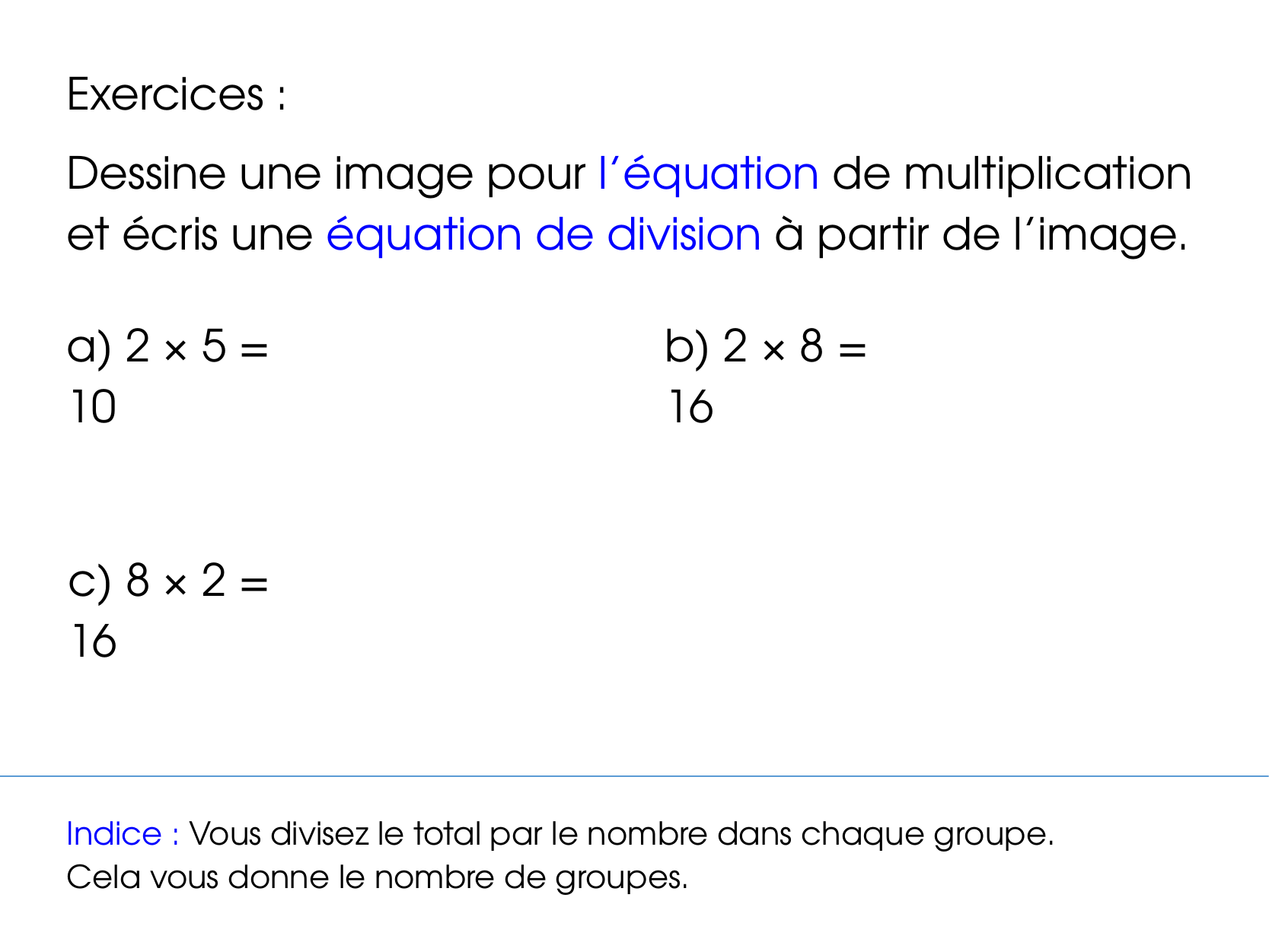

Exercices :
Dessine une image pour l’équation de multiplication et écris une équation de division à partir de l’image.
a) 2 × 5 = 10
b) 2 × 8 = 16
c) 8 × 2 = 16
Indice : Vous divisez le total par le nombre dans chaque groupe.
Cela vous donne le nombre de groupes.